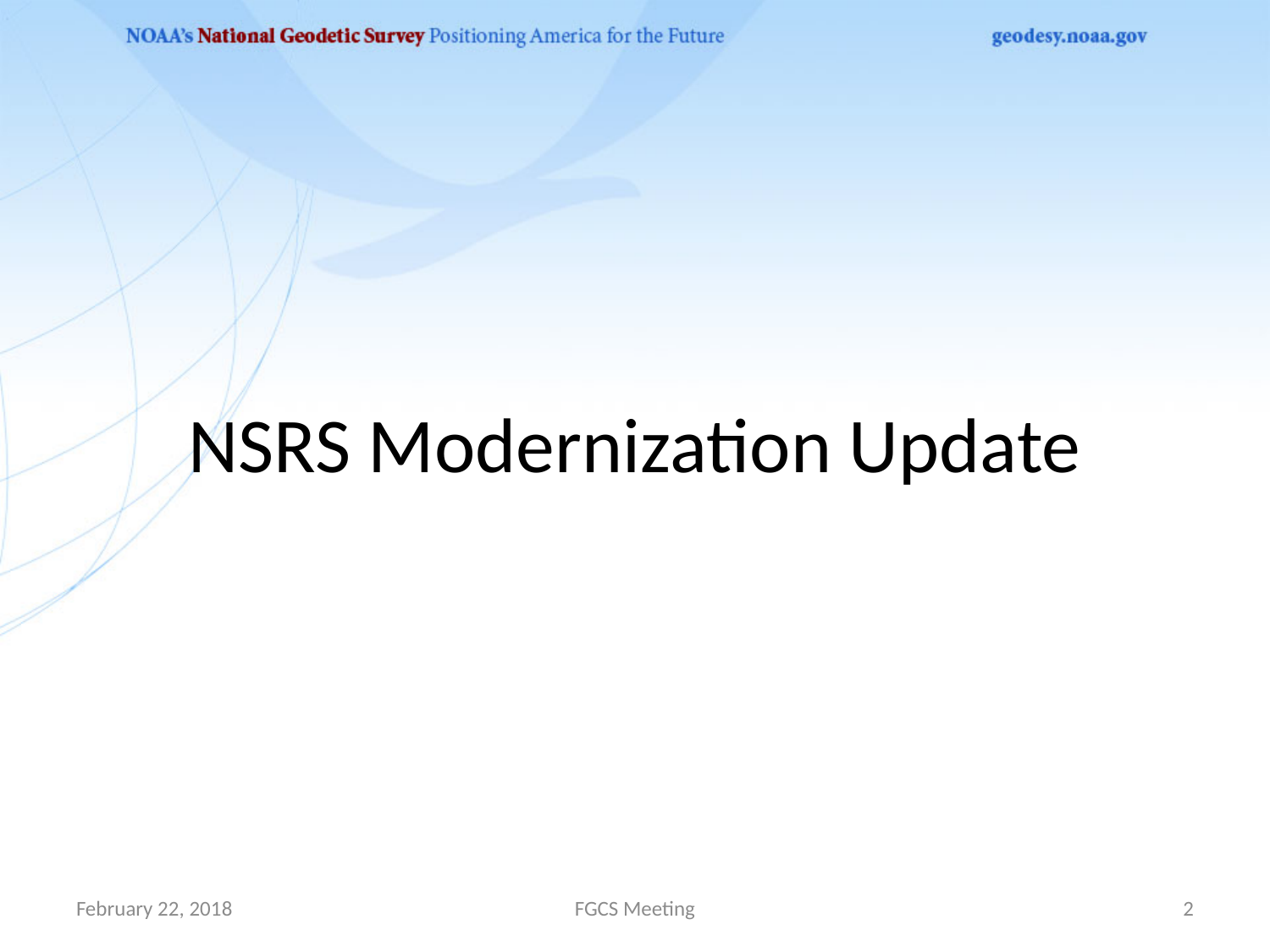

NSRS Modernization Update
February 22, 2018
FGCS Meeting
2